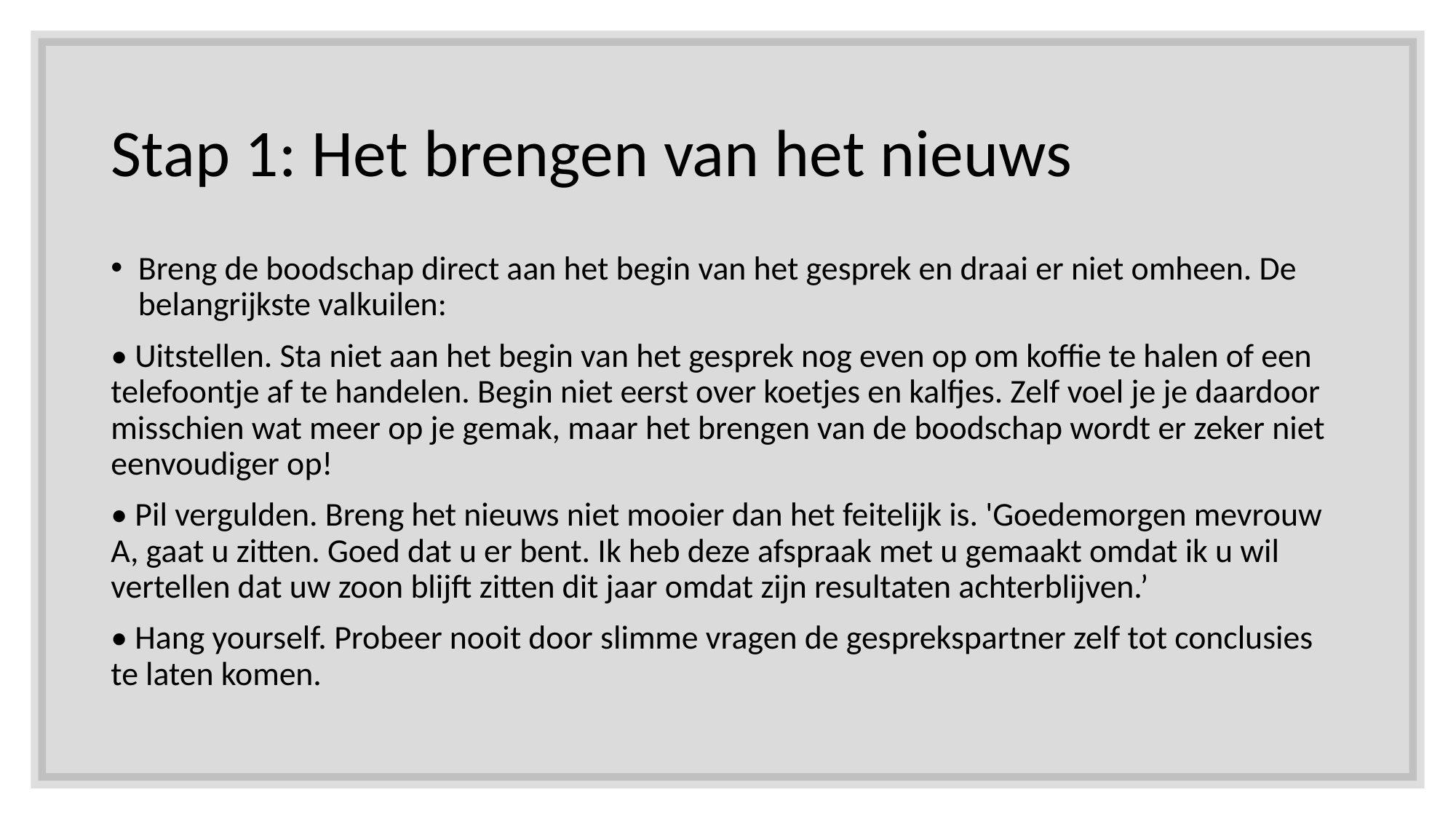

# Stap 1: Het brengen van het nieuws
Breng de boodschap direct aan het begin van het gesprek en draai er niet omheen. De belangrijkste valkuilen:
• Uitstellen. Sta niet aan het begin van het gesprek nog even op om koffie te halen of een telefoontje af te handelen. Begin niet eerst over koetjes en kalfjes. Zelf voel je je daardoor misschien wat meer op je gemak, maar het brengen van de boodschap wordt er zeker niet eenvoudiger op!
• Pil vergulden. Breng het nieuws niet mooier dan het feitelijk is. 'Goedemorgen mevrouw A, gaat u zitten. Goed dat u er bent. Ik heb deze afspraak met u gemaakt omdat ik u wil vertellen dat uw zoon blijft zitten dit jaar omdat zijn resultaten achterblijven.’
• Hang yourself. Probeer nooit door slimme vragen de gesprekspartner zelf tot conclusies te laten komen.